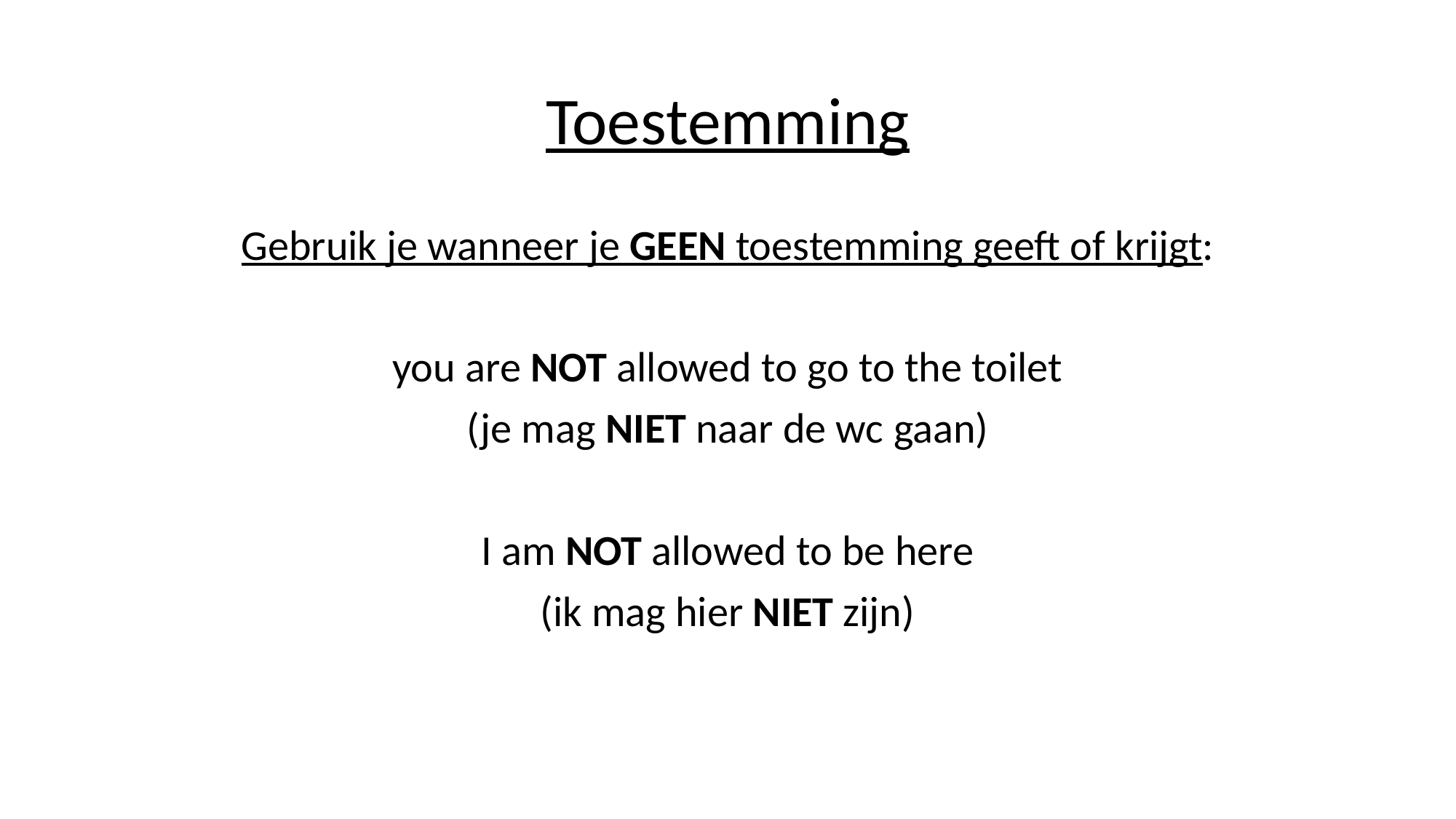

# Toestemming
Gebruik je wanneer je GEEN toestemming geeft of krijgt:

you are NOT allowed to go to the toilet
(je mag NIET naar de wc gaan)

I am NOT allowed to be here
(ik mag hier NIET zijn)